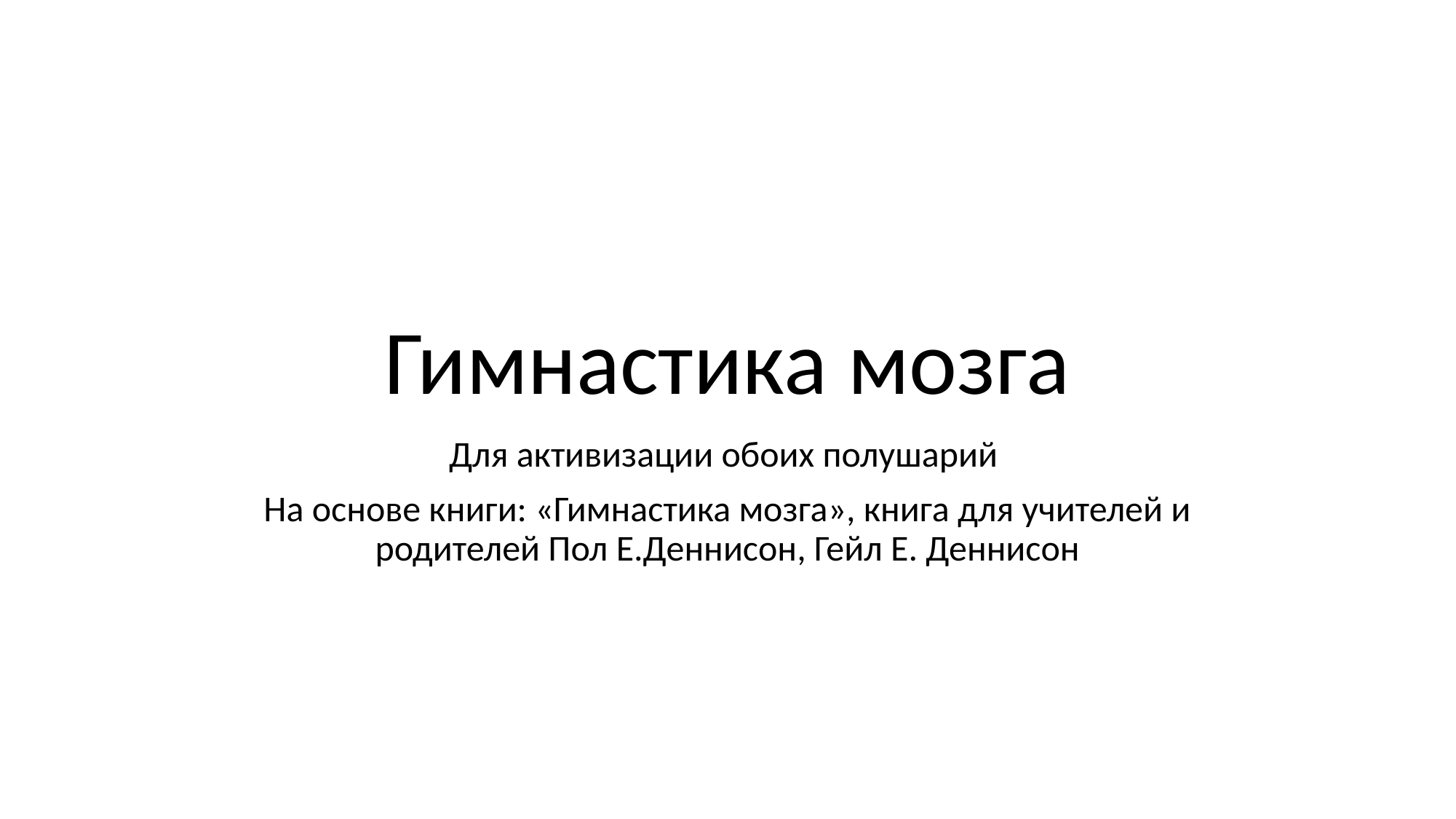

# Гимнастика мозга
Для активизации обоих полушарий
На основе книги: «Гимнастика мозга», книга для учителей и родителей Пол Е.Деннисон, Гейл Е. Деннисон